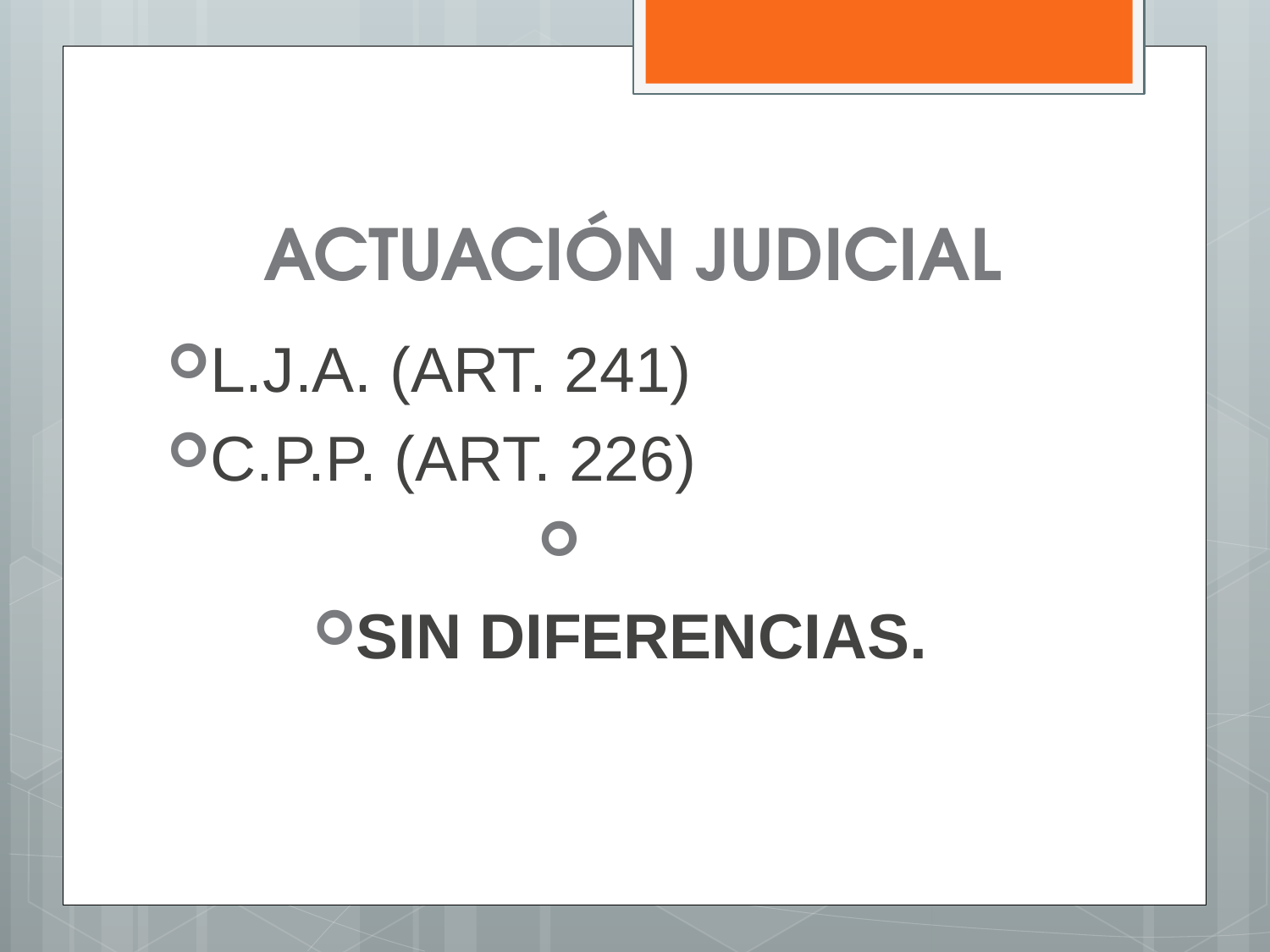

# ACTUACIÓN JUDICIAL
L.J.A. (ART. 241)
C.P.P. (ART. 226)

SIN DIFERENCIAS.